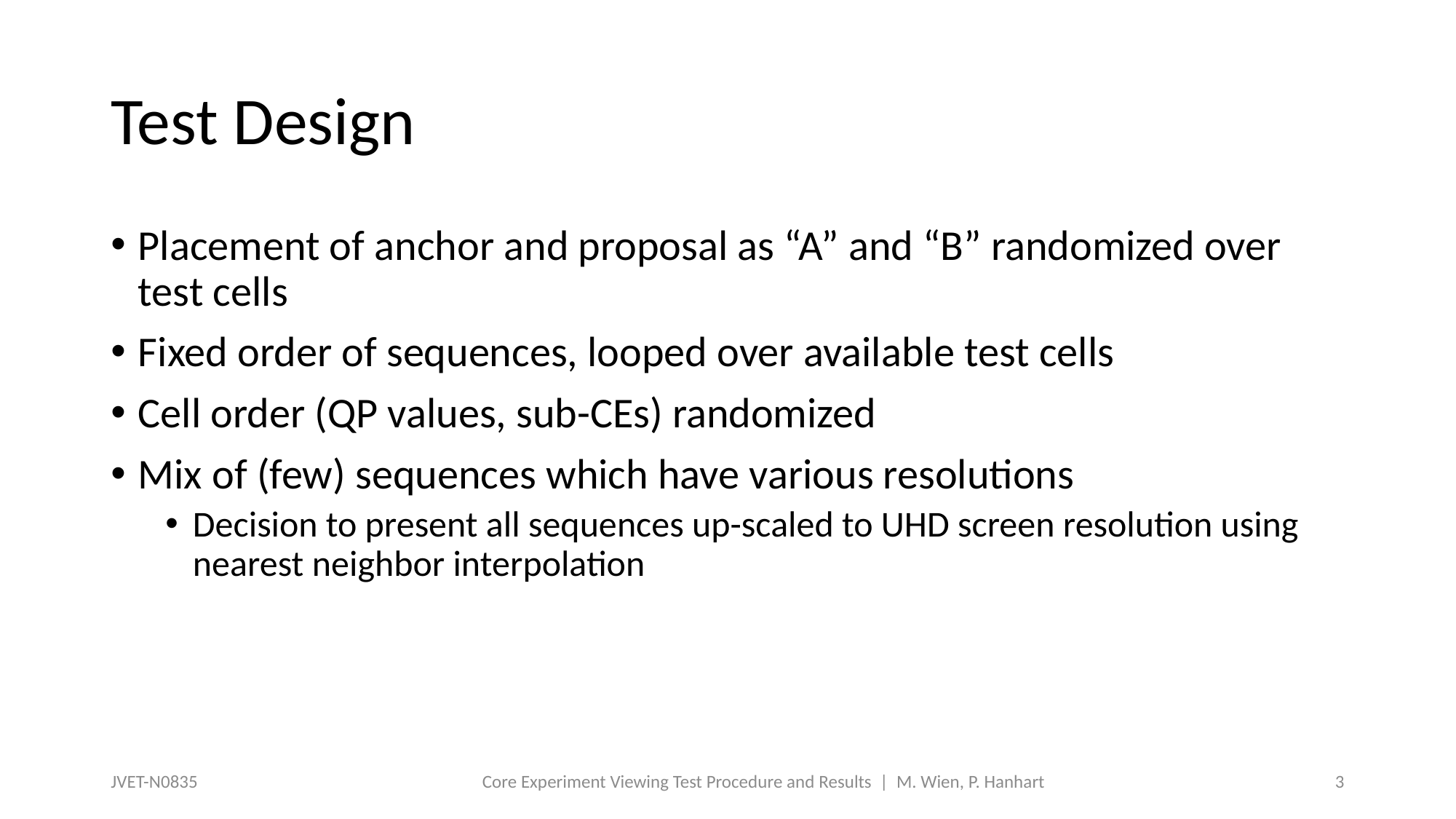

# Test Design
Placement of anchor and proposal as “A” and “B” randomized over test cells
Fixed order of sequences, looped over available test cells
Cell order (QP values, sub-CEs) randomized
Mix of (few) sequences which have various resolutions
Decision to present all sequences up-scaled to UHD screen resolution using nearest neighbor interpolation

JVET-N0835
Core Experiment Viewing Test Procedure and Results  |  M. Wien, P. Hanhart
3